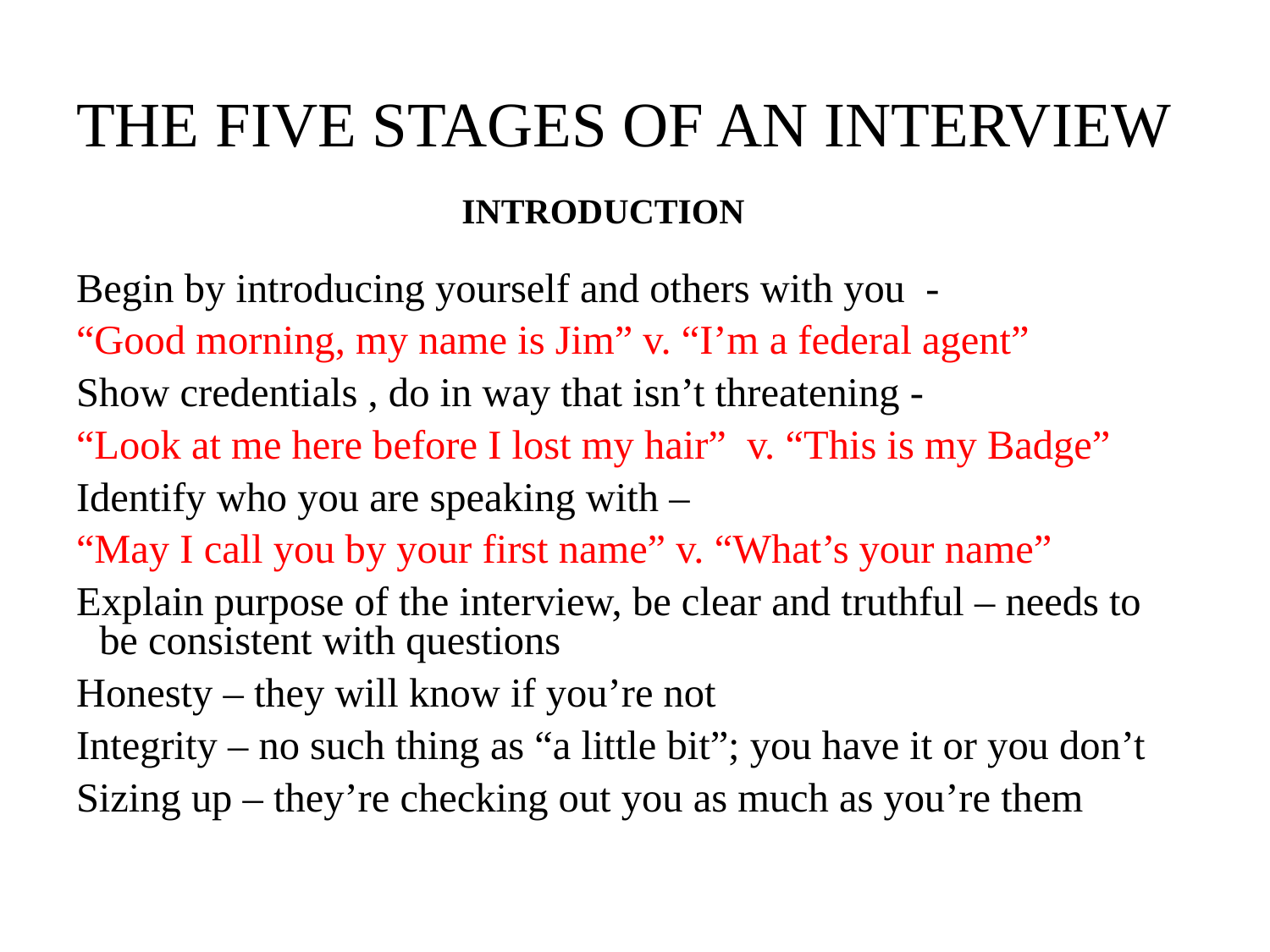

# THE FIVE STAGES OF AN INTERVIEW
INTRODUCTION
Begin by introducing yourself and others with you  -
“Good morning, my name is Jim” v. “I’m a federal agent”
Show credentials , do in way that isn’t threatening -
“Look at me here before I lost my hair”  v. “This is my Badge”
Identify who you are speaking with –
“May I call you by your first name” v. “What’s your name”
Explain purpose of the interview, be clear and truthful – needs to be consistent with questions
Honesty – they will know if you’re not
Integrity – no such thing as “a little bit”; you have it or you don’t
Sizing up – they’re checking out you as much as you’re them